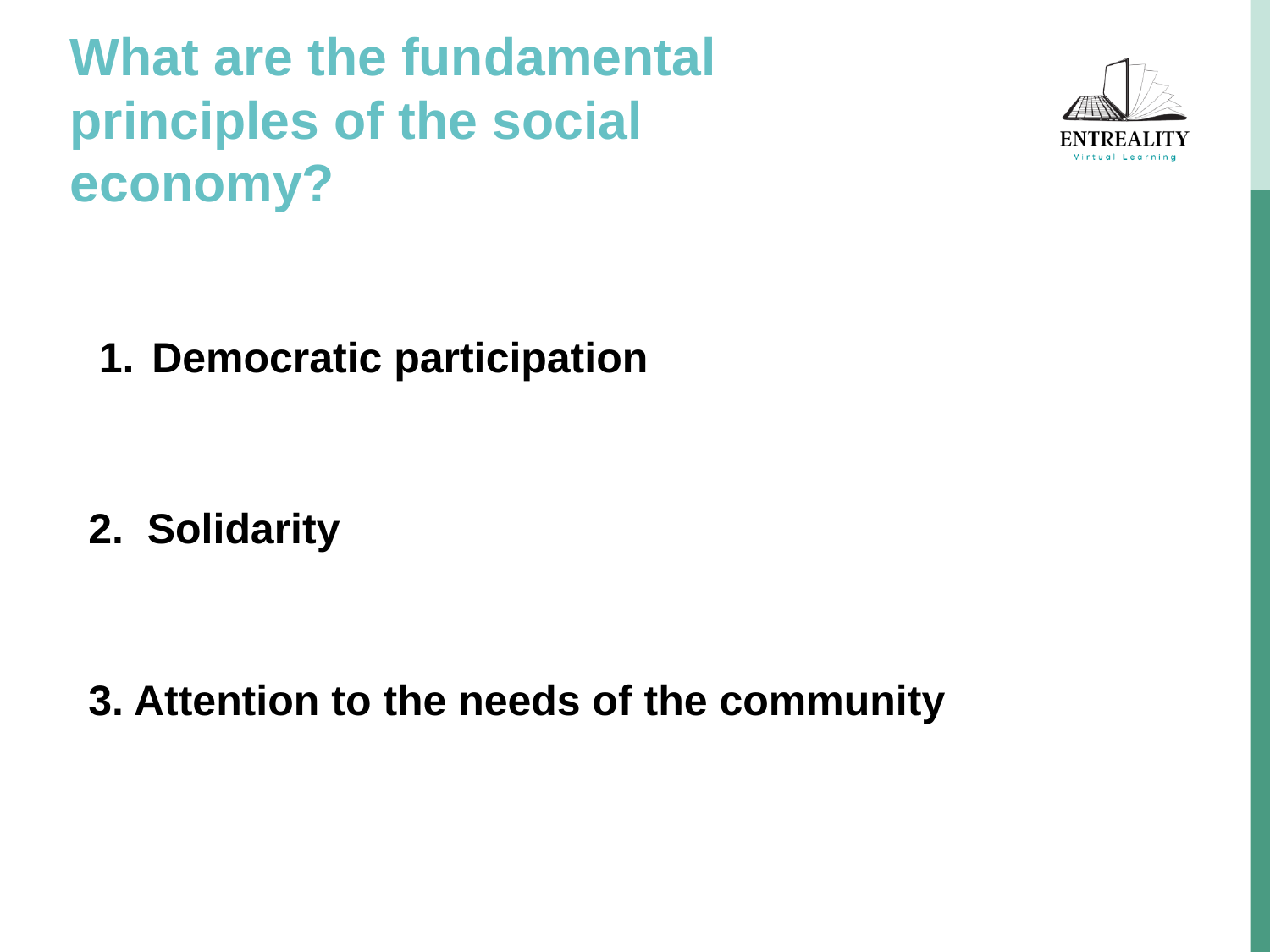

# What are the fundamental principles of the social economy?
Democratic participation

2.  Solidarity

3. Attention to the needs of the community